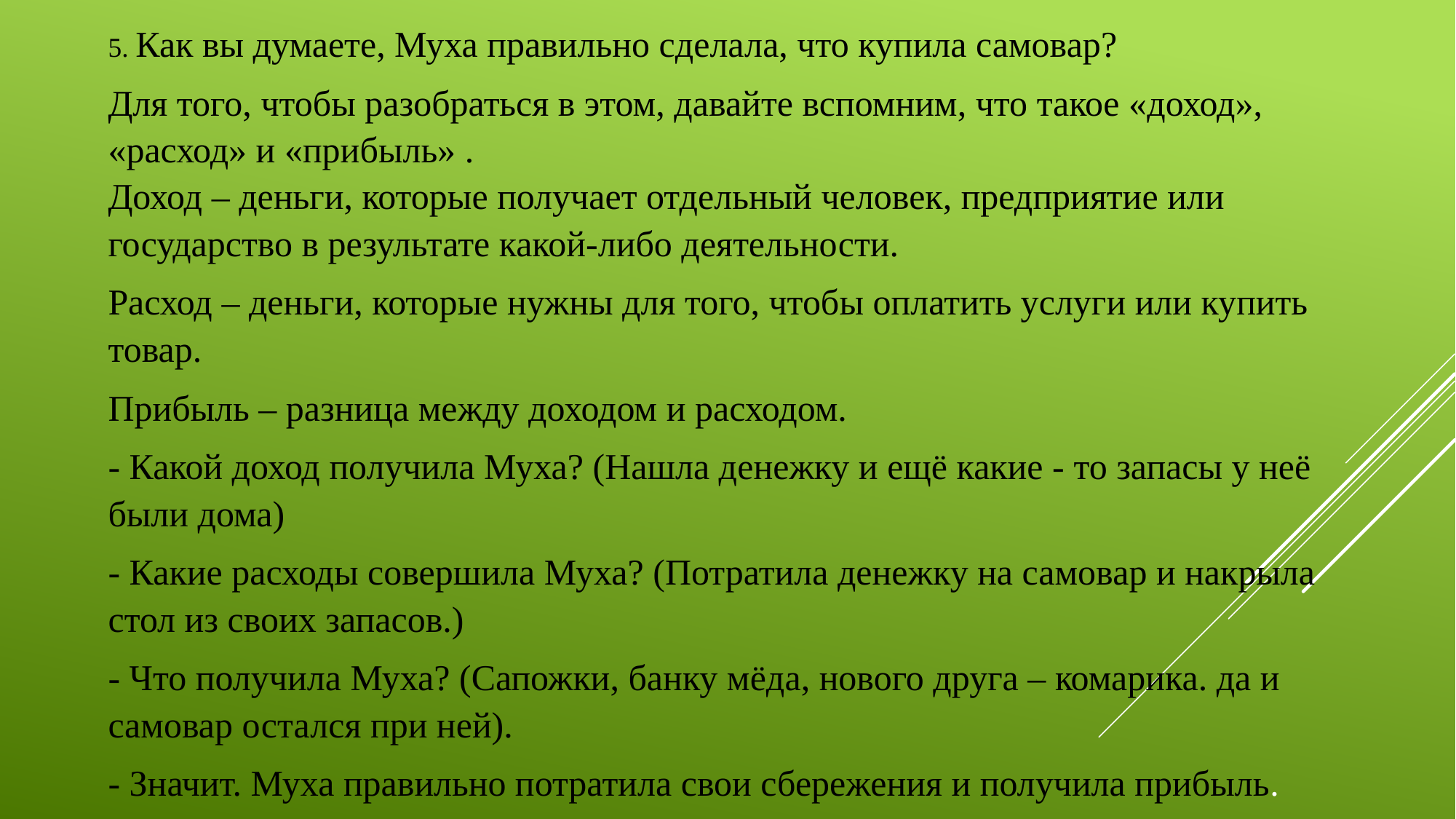

5. Как вы думаете, Муха правильно сделала, что купила самовар?
Для того, чтобы разобраться в этом, давайте вспомним, что такое «доход», «расход» и «прибыль» .
Доход – деньги, которые получает отдельный человек, предприятие или государство в результате какой-либо деятельности.
Расход – деньги, которые нужны для того, чтобы оплатить услуги или купить товар.
Прибыль – разница между доходом и расходом.
- Какой доход получила Муха? (Нашла денежку и ещё какие - то запасы у неё были дома)
- Какие расходы совершила Муха? (Потратила денежку на самовар и накрыла стол из своих запасов.)
- Что получила Муха? (Сапожки, банку мёда, нового друга – комарика. да и самовар остался при ней).
- Значит. Муха правильно потратила свои сбережения и получила прибыль.